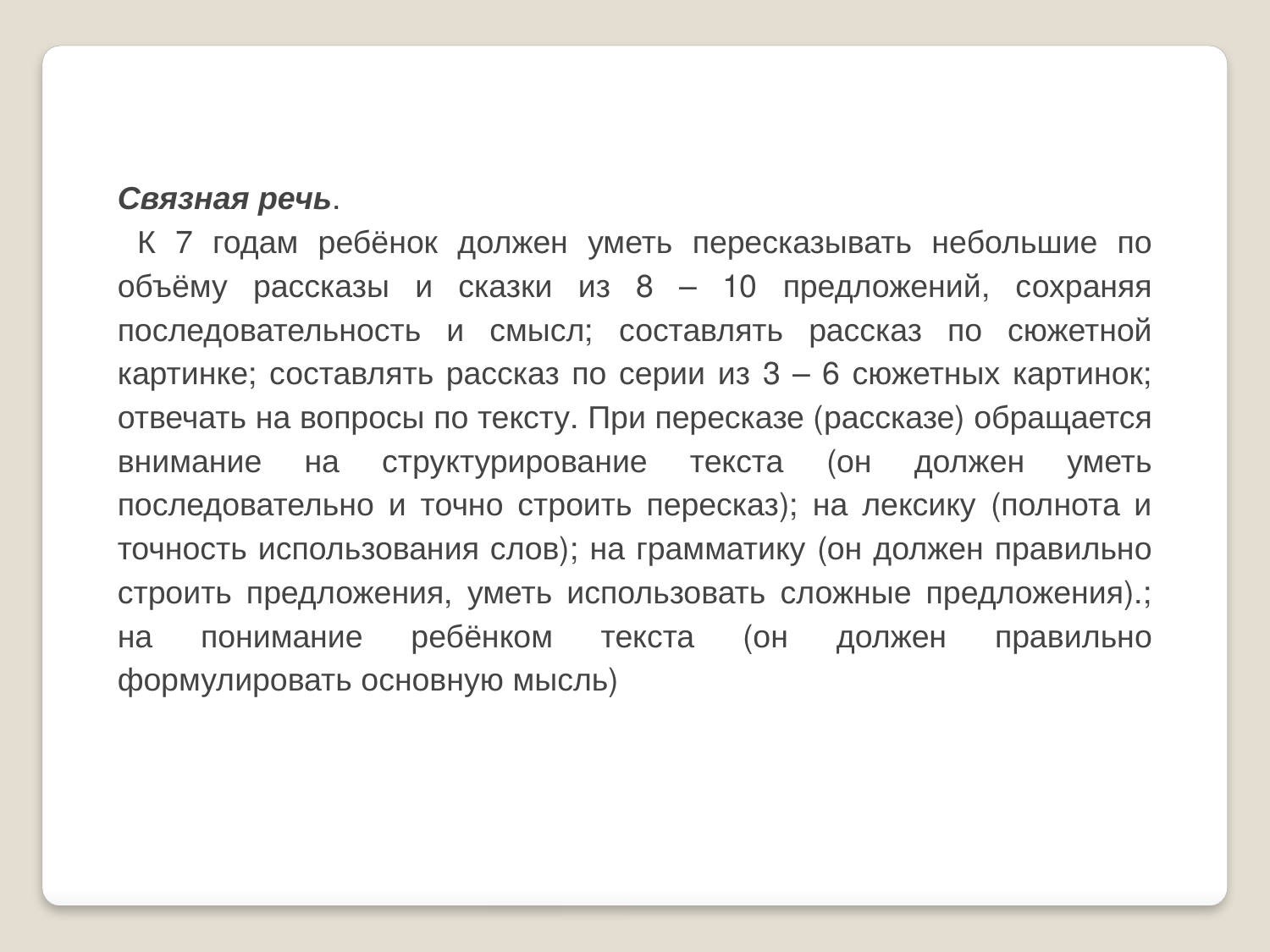

Связная речь.
 К 7 годам ребёнок должен уметь пересказывать небольшие по объёму рассказы и сказки из 8 – 10 предложений, сохраняя последовательность и смысл; составлять рассказ по сюжетной картинке; составлять рассказ по серии из 3 – 6 сюжетных картинок; отвечать на вопросы по тексту. При пересказе (рассказе) обращается внимание на структурирование текста (он должен уметь последовательно и точно строить пересказ); на лексику (полнота и точность использования слов); на грамматику (он должен правильно строить предложения, уметь использовать сложные предложения).; на понимание ребёнком текста (он должен правильно формулировать основную мысль)